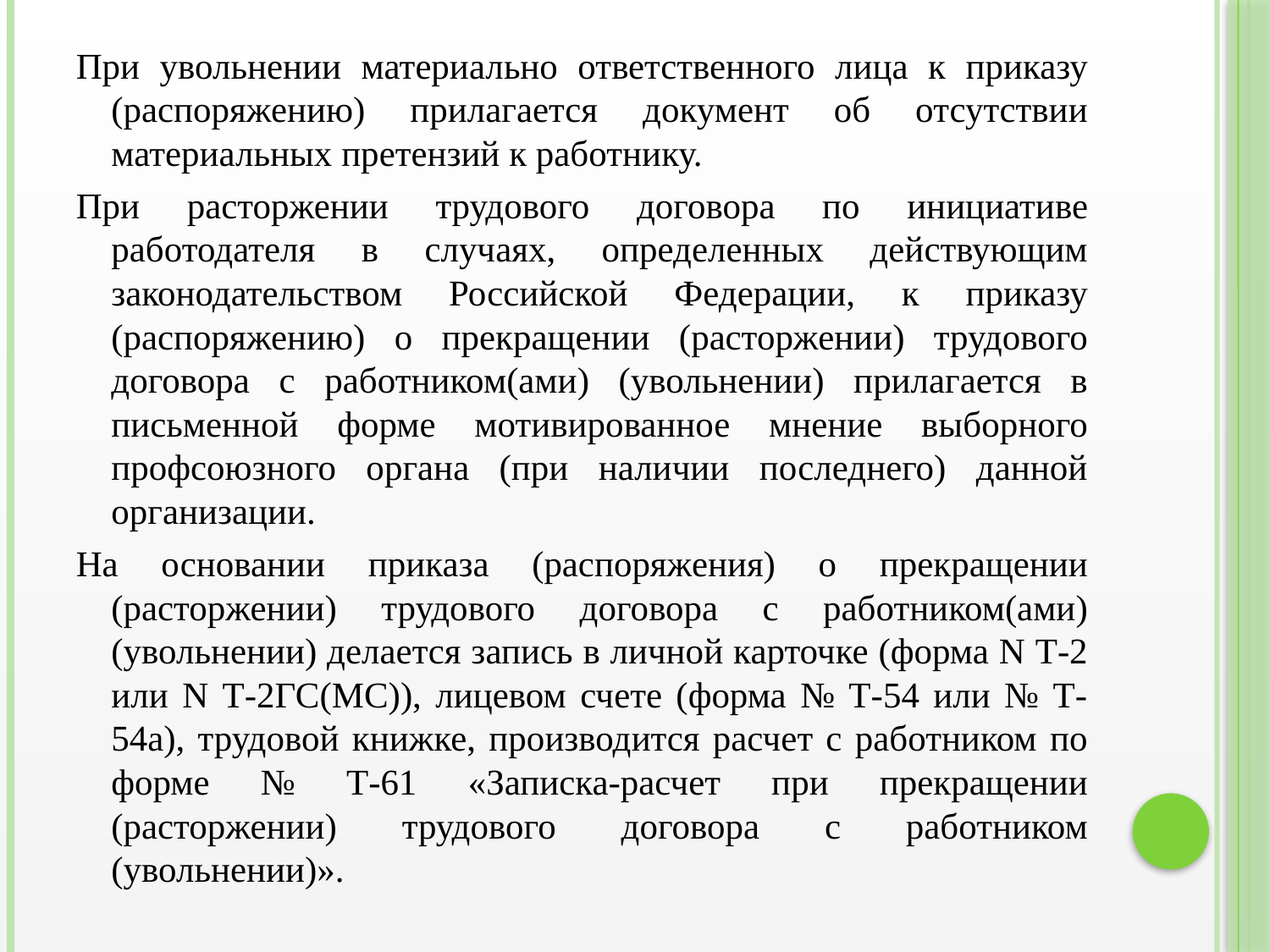

При увольнении материально ответственного лица к приказу (распоряжению) прилагается документ об отсутствии материальных претензий к работнику.
При расторжении трудового договора по инициативе работодателя в случаях, определенных действующим законодательством Российской Федерации, к приказу (распоряжению) о прекращении (расторжении) трудового договора с работником(ами) (увольнении) прилагается в письменной форме мотивированное мнение выборного профсоюзного органа (при наличии последнего) данной организации.
На основании приказа (распоряжения) о прекращении (расторжении) трудового договора с работником(ами) (увольнении) делается запись в личной карточке (форма N Т-2 или N Т-2ГС(МС)), лицевом счете (форма № Т-54 или № Т-54а), трудовой книжке, производится расчет с работником по форме № Т-61 «Записка-расчет при прекращении (расторжении) трудового договора с работником (увольнении)».